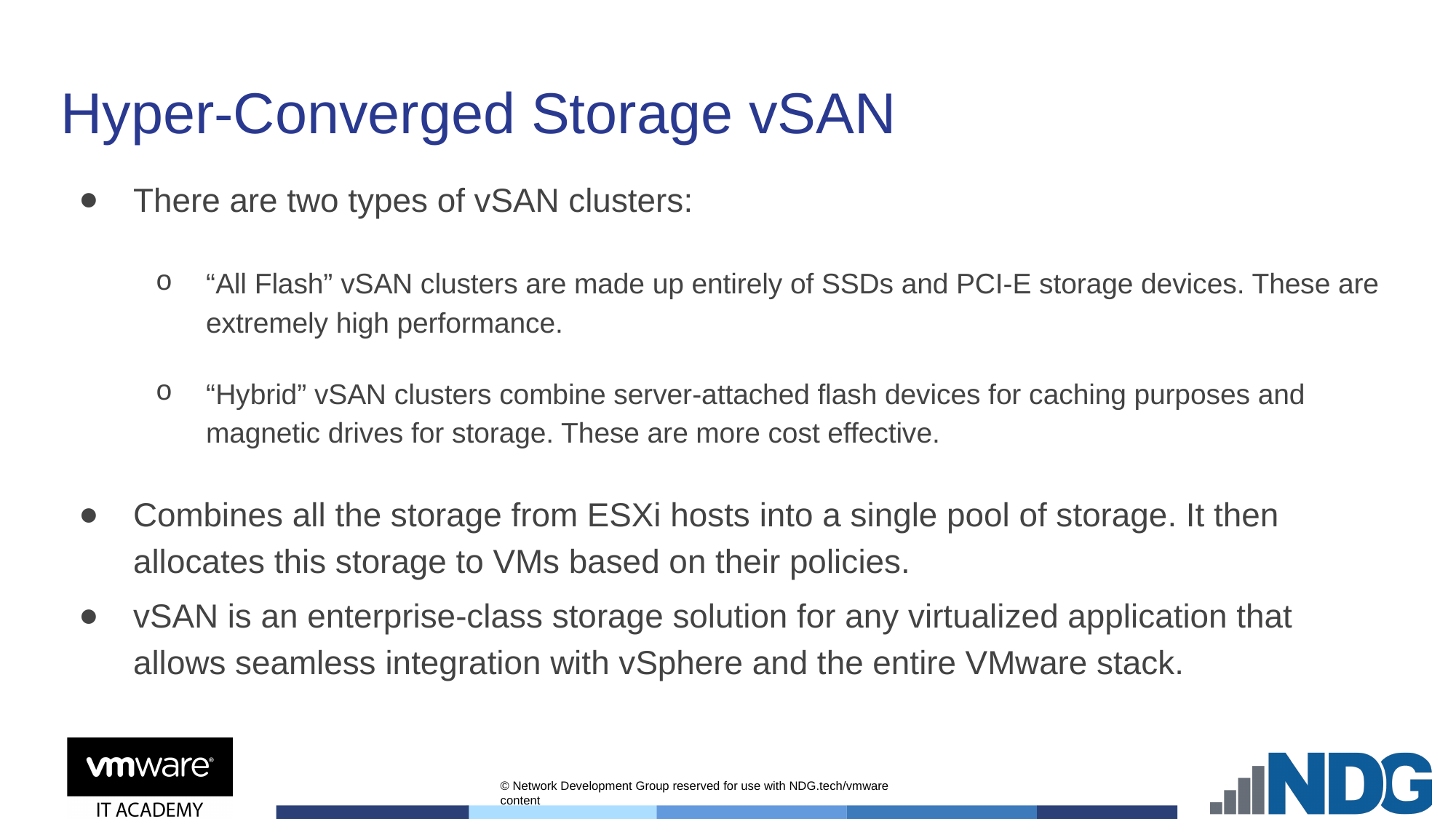

# Hyper-Converged Storage vSAN
There are two types of vSAN clusters:
“All Flash” vSAN clusters are made up entirely of SSDs and PCI-E storage devices. These are extremely high performance.
“Hybrid” vSAN clusters combine server-attached flash devices for caching purposes and magnetic drives for storage. These are more cost effective.
Combines all the storage from ESXi hosts into a single pool of storage. It then allocates this storage to VMs based on their policies.
vSAN is an enterprise-class storage solution for any virtualized application that allows seamless integration with vSphere and the entire VMware stack.